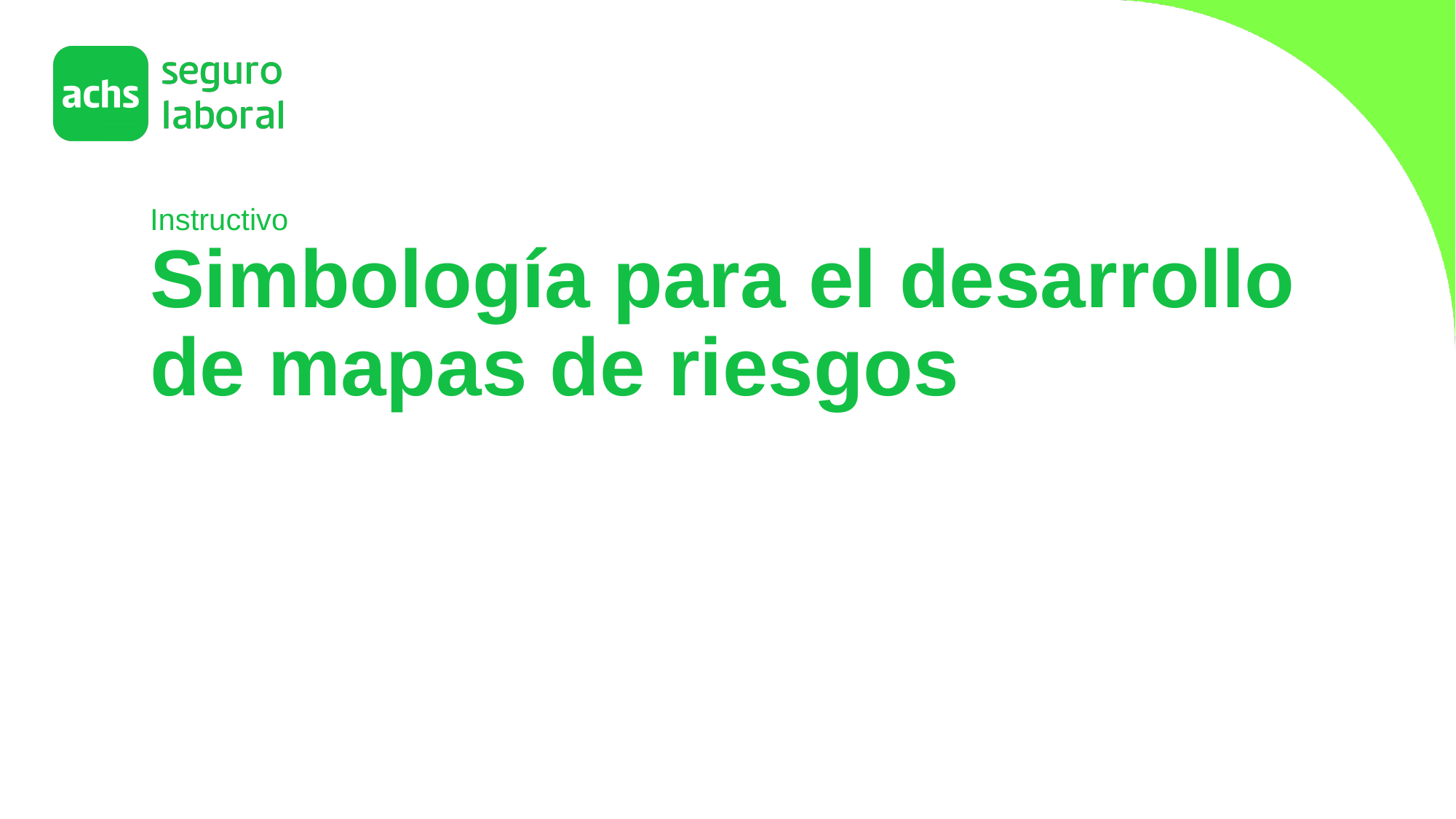

Instructivo
Simbología para el desarrollo de mapas de riesgos